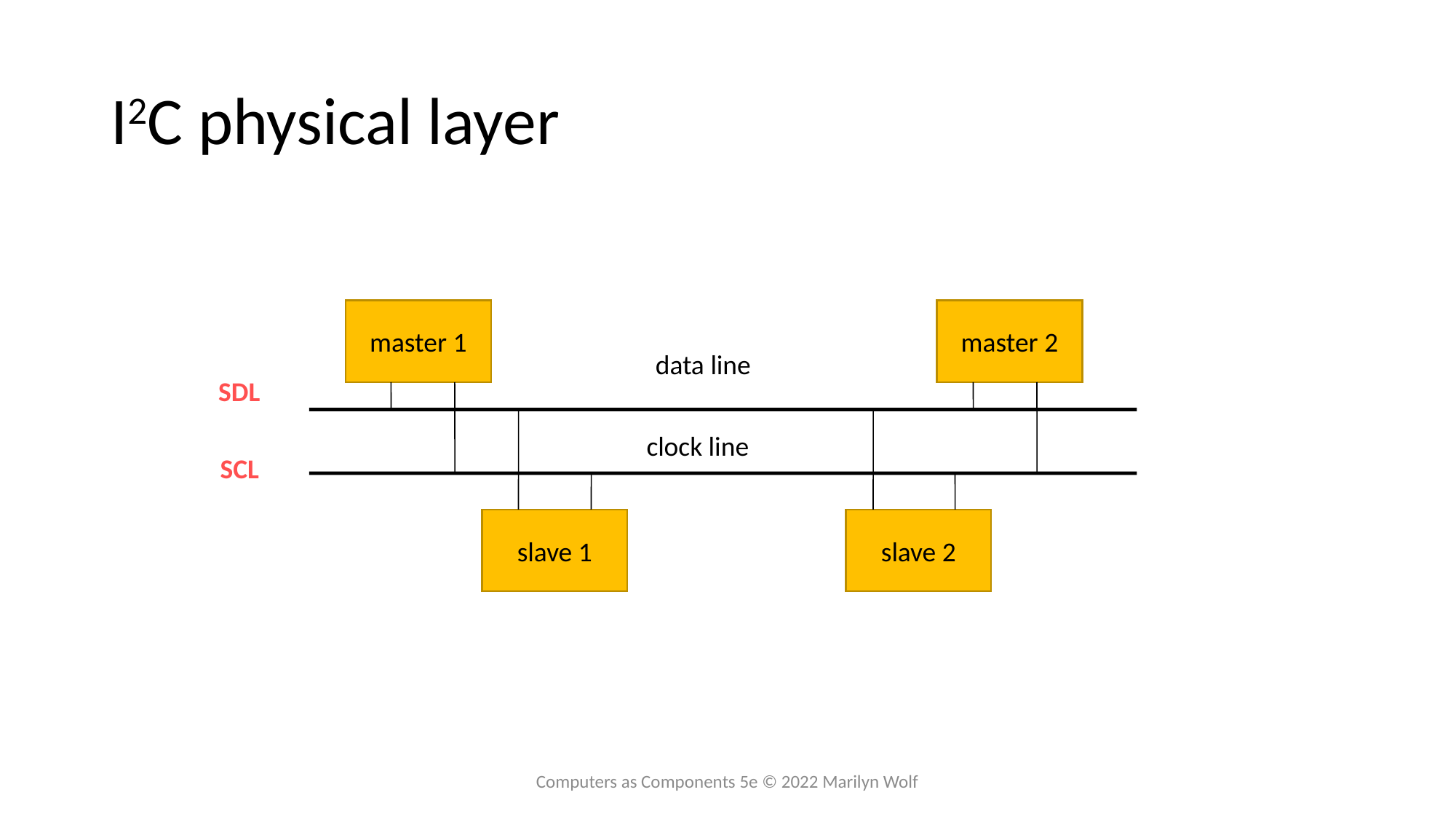

# I2C physical layer
master 1
master 2
data line
SDL

clock line
SCL

slave 1
slave 2
Computers as Components 5e © 2022 Marilyn Wolf